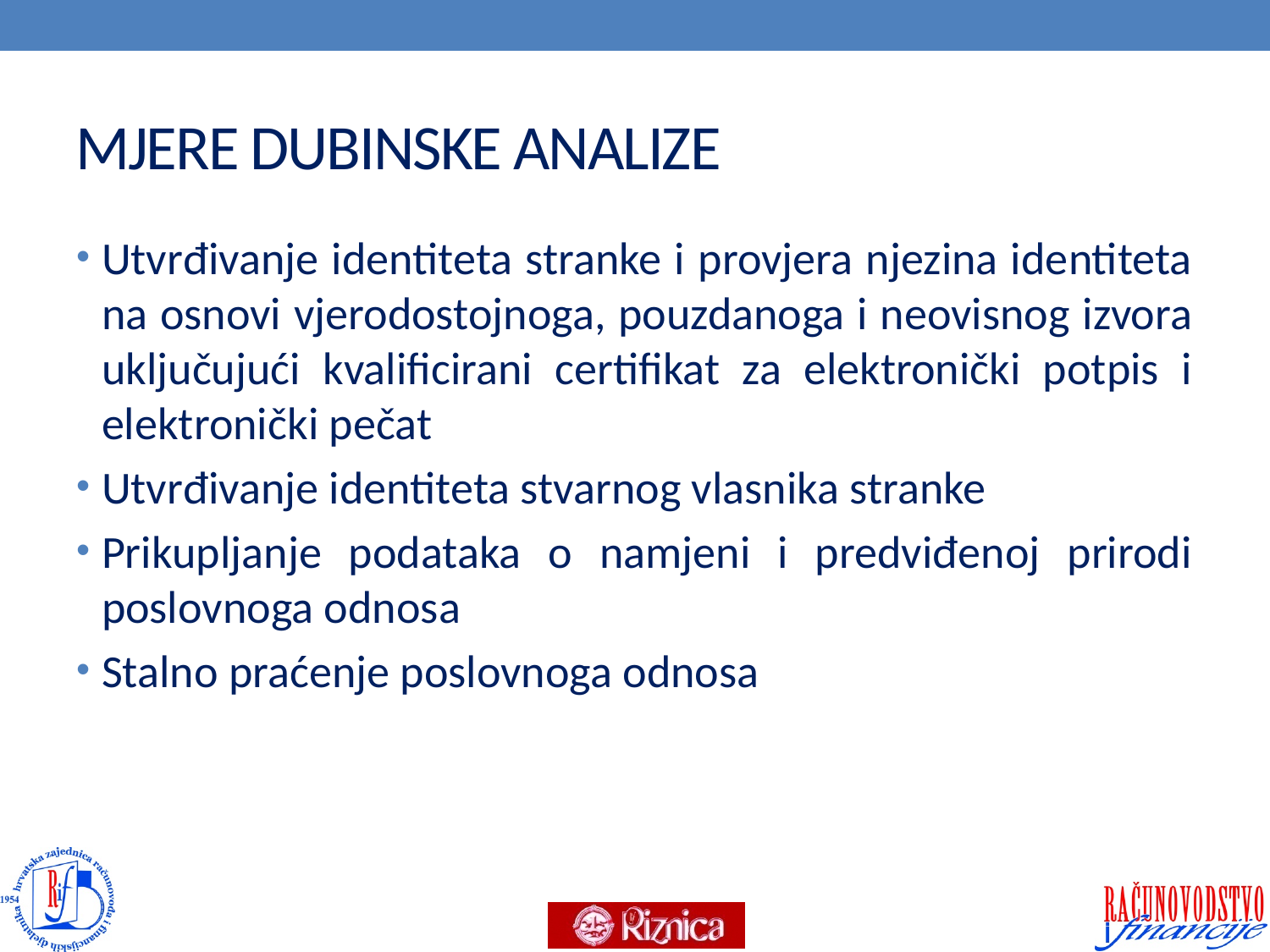

# MJERE DUBINSKE ANALIZE
Utvrđivanje identiteta stranke i provjera njezina identiteta na osnovi vjerodostojnoga, pouzdanoga i neovisnog izvora uključujući kvalificirani certifikat za elektronički potpis i elektronički pečat
Utvrđivanje identiteta stvarnog vlasnika stranke
Prikupljanje podataka o namjeni i predviđenoj prirodi poslovnoga odnosa
Stalno praćenje poslovnoga odnosa